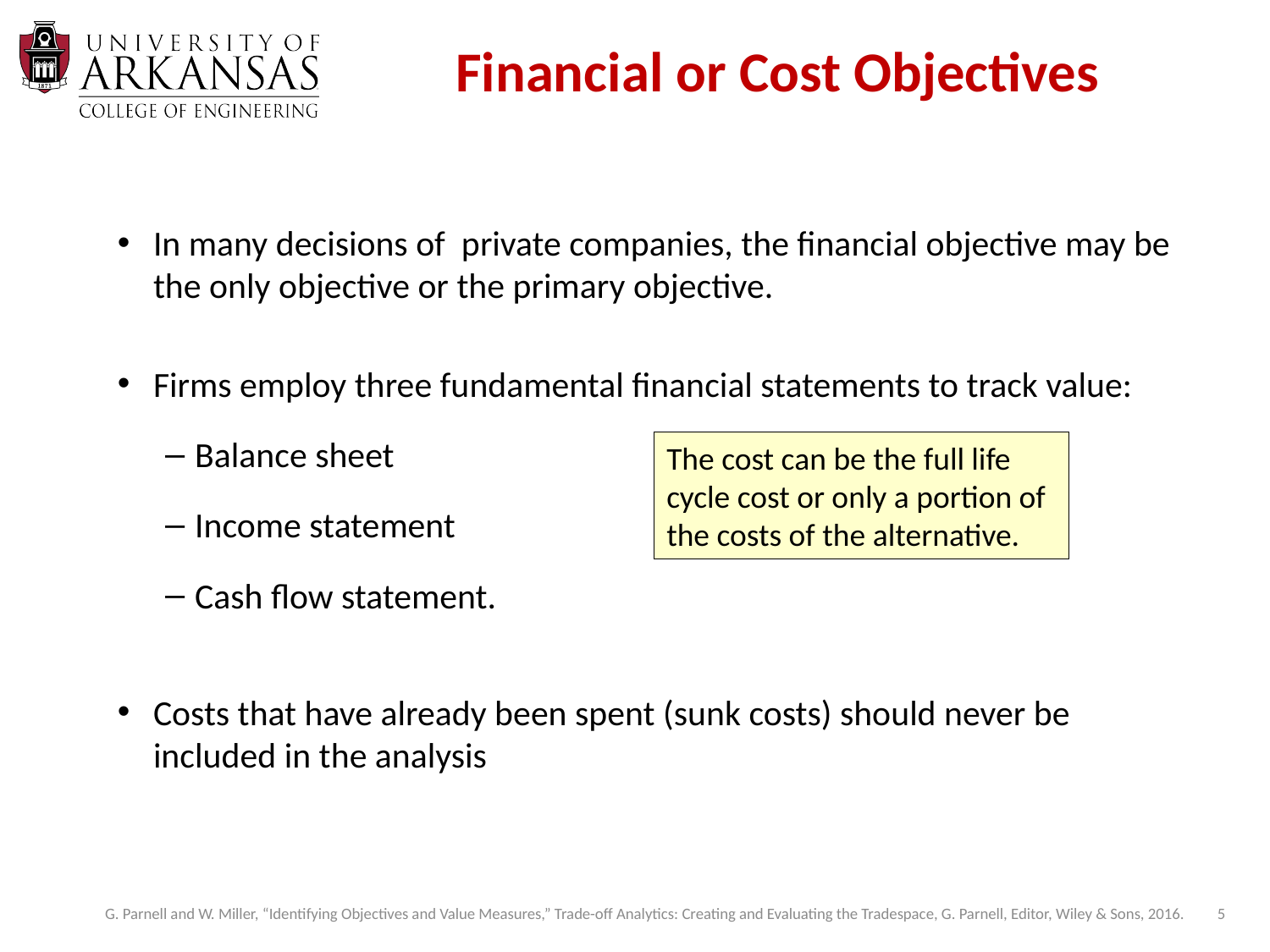

# Financial or Cost Objectives
In many decisions of  private companies, the financial objective may be the only objective or the primary objective.

Firms employ three fundamental financial statements to track value:
Balance sheet
Income statement
Cash flow statement.

Costs that have already been spent (sunk costs) should never be included in the analysis
The cost can be the full life cycle cost or only a portion of the costs of the alternative.
5
G. Parnell and W. Miller, “Identifying Objectives and Value Measures,” Trade-off Analytics: Creating and Evaluating the Tradespace, G. Parnell, Editor, Wiley & Sons, 2016.